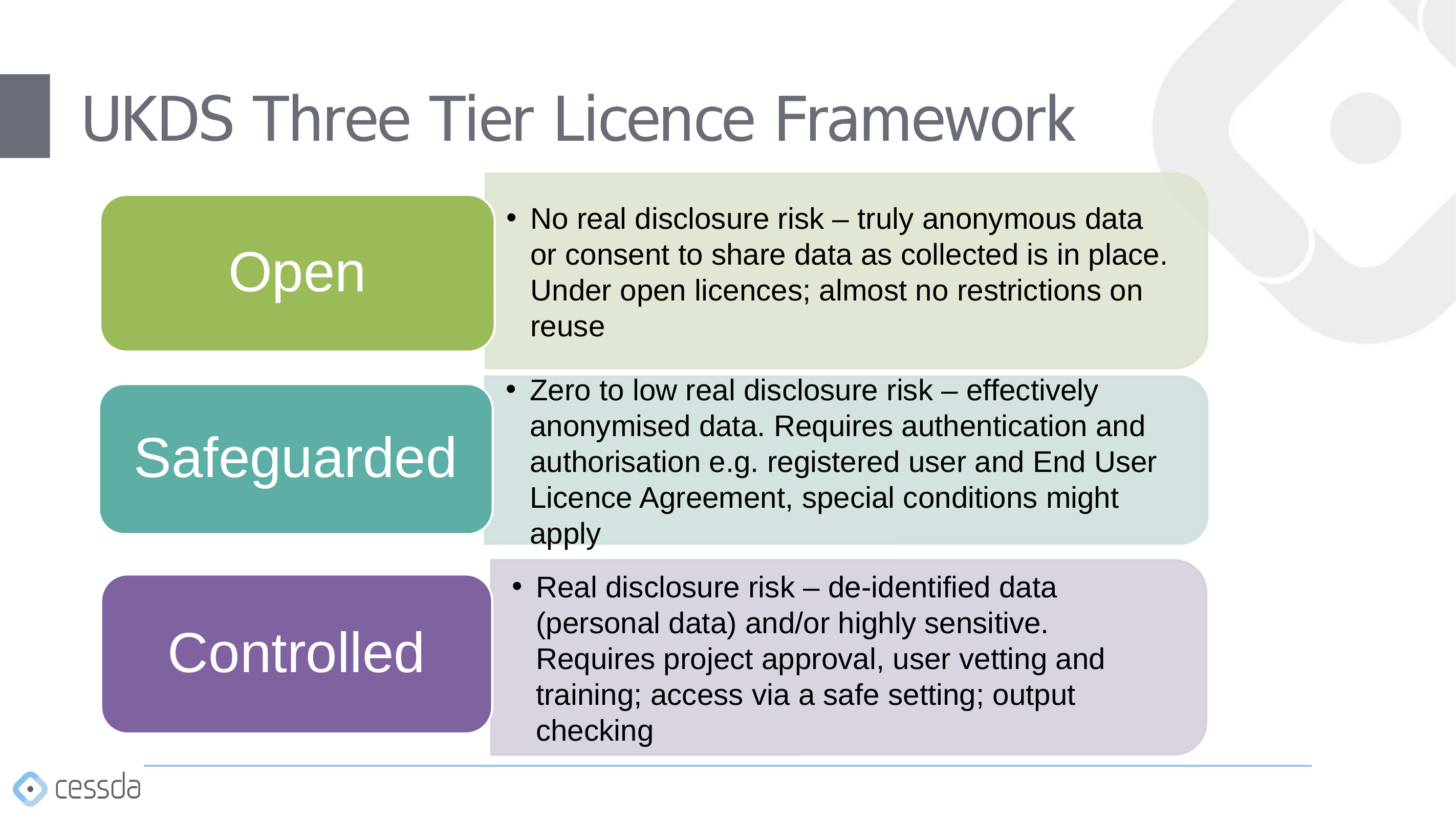

# UKDS Three Tier Licence Framework

No real disclosure risk – truly anonymous data or consent to share data as collected is in place. Under open licences; almost no restrictions on reuse

Open

Zero to low real disclosure risk – effectively anonymised data. Requires authentication and authorisation e.g. registered user and End User Licence Agreement, special conditions might apply
Safeguarded
Real disclosure risk – de-identified data (personal data) and/or highly sensitive. Requires project approval, user vetting and training; access via a safe setting; output checking

Controlled